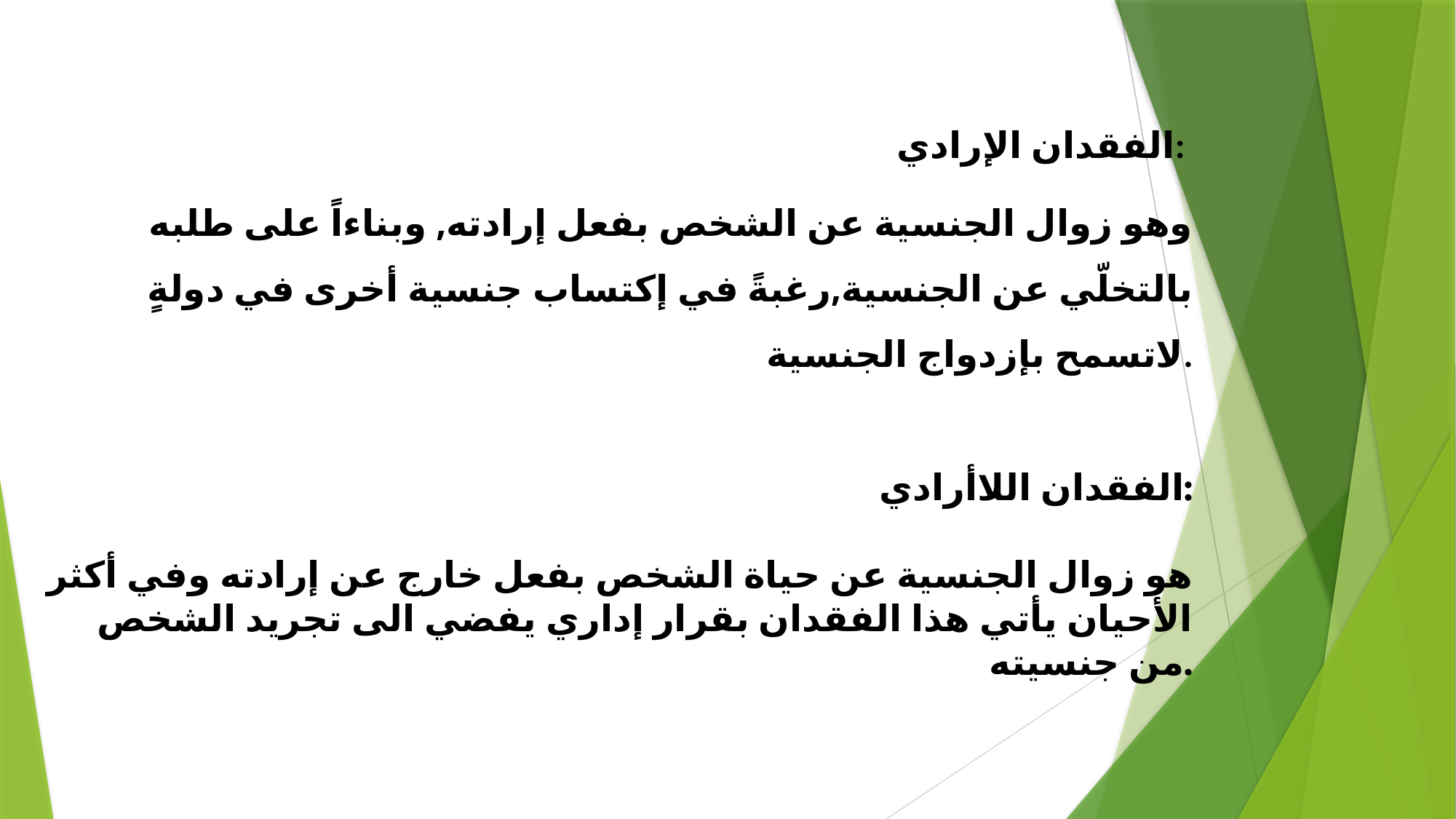

الفقدان الإرادي:
وهو زوال الجنسية عن الشخص بفعل إرادته, وبناءاً على طلبه بالتخلّي عن الجنسية,رغبةً في إكتساب جنسية أخرى في دولةٍ لاتسمح بإزدواج الجنسية.

الفقدان اللاأرادي:

هو زوال الجنسية عن حياة الشخص بفعل خارج عن إرادته وفي أكثر الأحيان يأتي هذا الفقدان بقرار إداري يفضي الى تجريد الشخص من جنسيته.